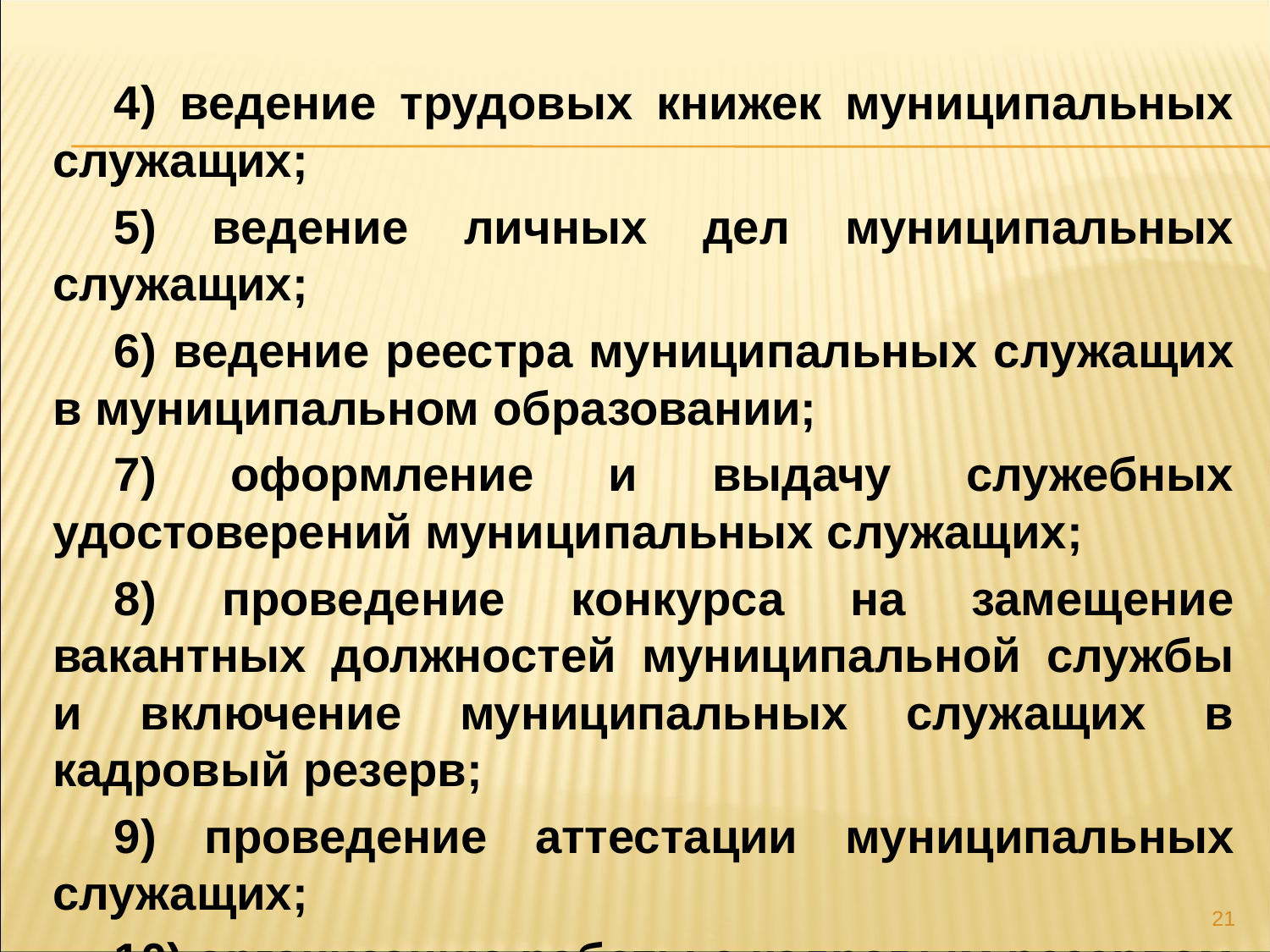

4) ведение трудовых книжек муниципальных служащих;
5) ведение личных дел муниципальных служащих;
6) ведение реестра муниципальных служащих в муниципальном образовании;
7) оформление и выдачу служебных удостоверений муниципальных служащих;
8) проведение конкурса на замещение вакантных должностей муниципальной службы и включение муниципальных служащих в кадровый резерв;
9) проведение аттестации муниципальных служащих;
10) организацию работы с кадровым резервом и его эффективное использование;
21